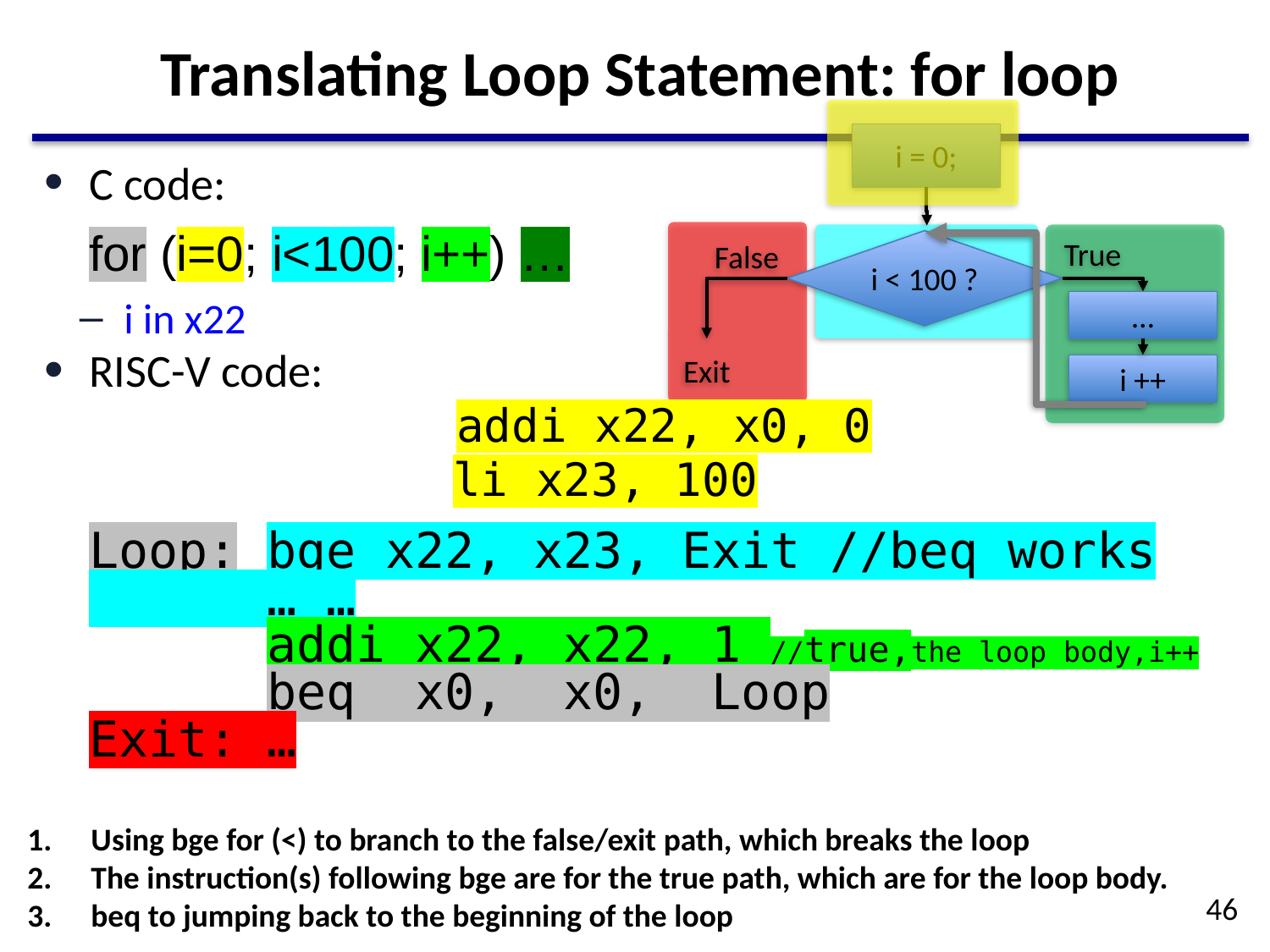

# Translating Loop Statement: for loop

i = 0;
C code:
	for (i=0; i<100; i++) …
i in x22
RISC-V code:
			   addi x22, x0, 0
			 li x23, 100
	Loop: bge x22, x23, Exit //beq works
      … …
      addi x22, x22, 1 //true,the loop body,i++
      beq  x0,  x0,  Loop
Exit: …
True
False
i < 100 ?
Exit
i ++

…
Using bge for (<) to branch to the false/exit path, which breaks the loop
The instruction(s) following bge are for the true path, which are for the loop body.
beq to jumping back to the beginning of the loop
46